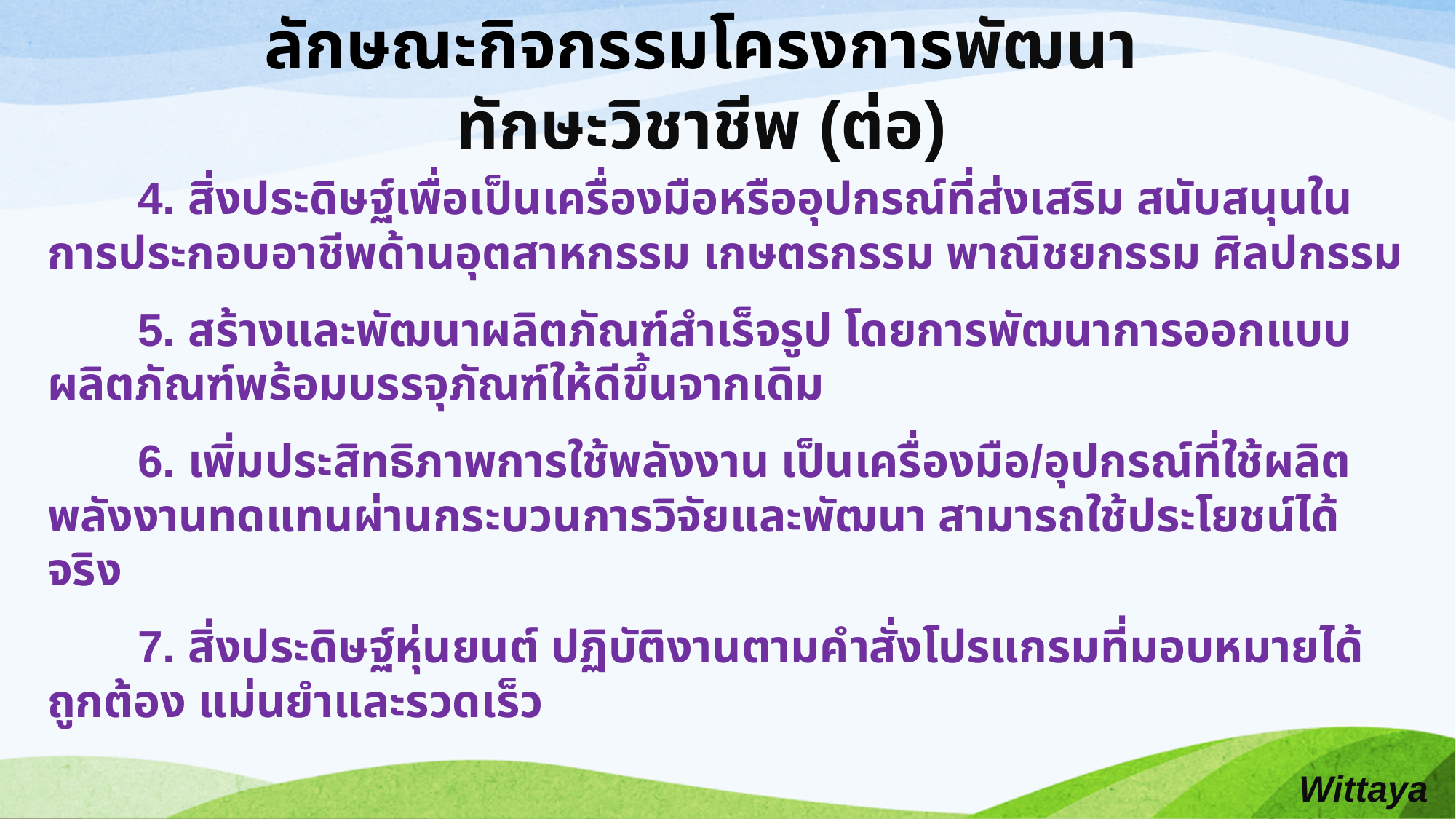

ลักษณะกิจกรรมโครงการพัฒนาทักษะวิชาชีพ (ต่อ)
	4. สิ่งประดิษฐ์เพื่อเป็นเครื่องมือหรืออุปกรณ์ที่ส่งเสริม สนับสนุนในการประกอบอาชีพด้านอุตสาหกรรม เกษตรกรรม พาณิชยกรรม ศิลปกรรม
	5. สร้างและพัฒนาผลิตภัณฑ์สำเร็จรูป โดยการพัฒนาการออกแบบผลิตภัณฑ์พร้อมบรรจุภัณฑ์ให้ดีขึ้นจากเดิม
	6. เพิ่มประสิทธิภาพการใช้พลังงาน เป็นเครื่องมือ/อุปกรณ์ที่ใช้ผลิตพลังงานทดแทนผ่านกระบวนการวิจัยและพัฒนา สามารถใช้ประโยชน์ได้จริง
	7. สิ่งประดิษฐ์หุ่นยนต์ ปฏิบัติงานตามคำสั่งโปรแกรมที่มอบหมายได้ถูกต้อง แม่นยำและรวดเร็ว
Wittaya Jaiwithee ...